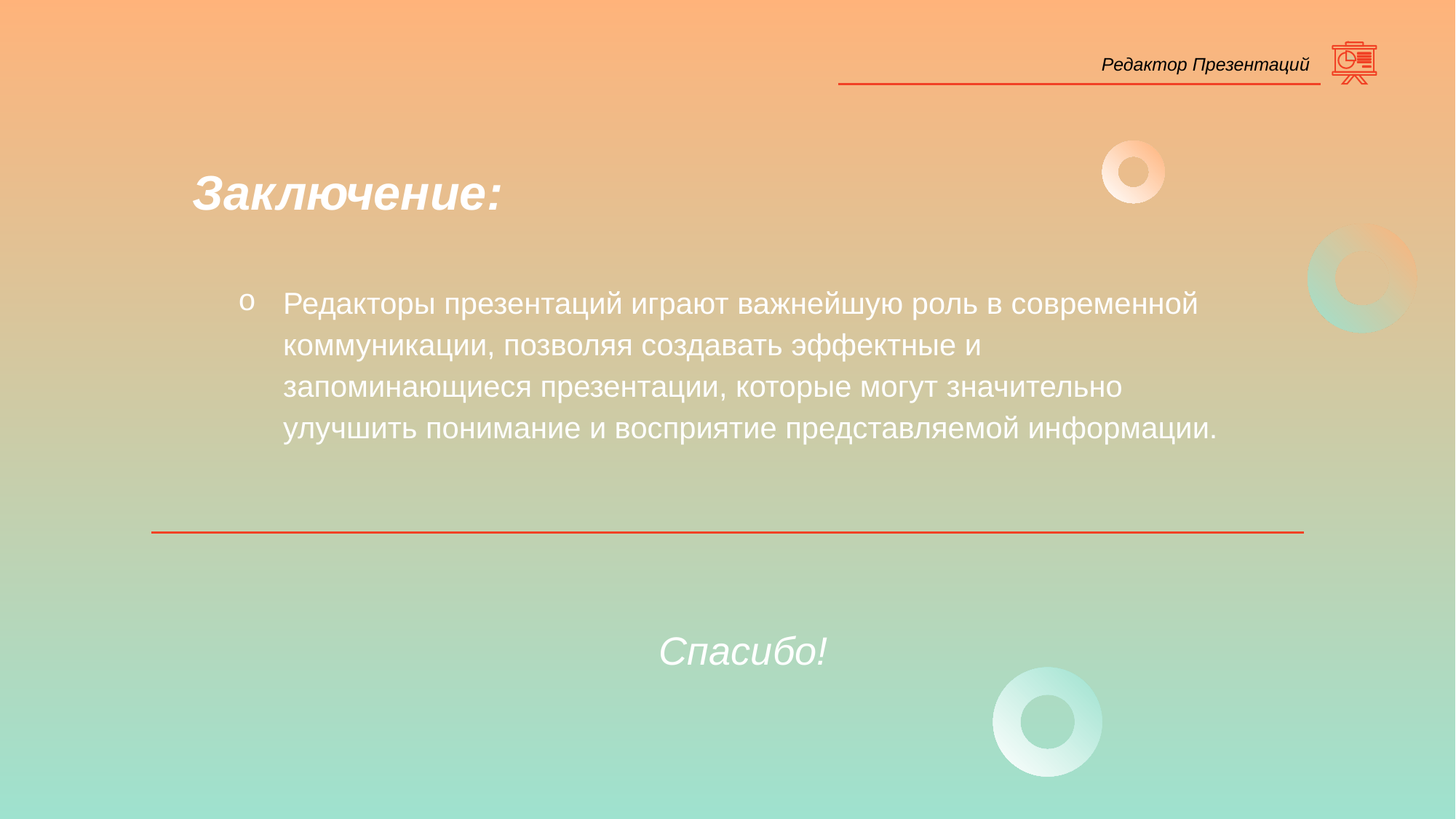

# Заключение:

Редакторы презентаций играют важнейшую роль в современной коммуникации, позволяя создавать эффектные и запоминающиеся презентации, которые могут значительно улучшить понимание и восприятие представляемой информации.
Спасибо!

7